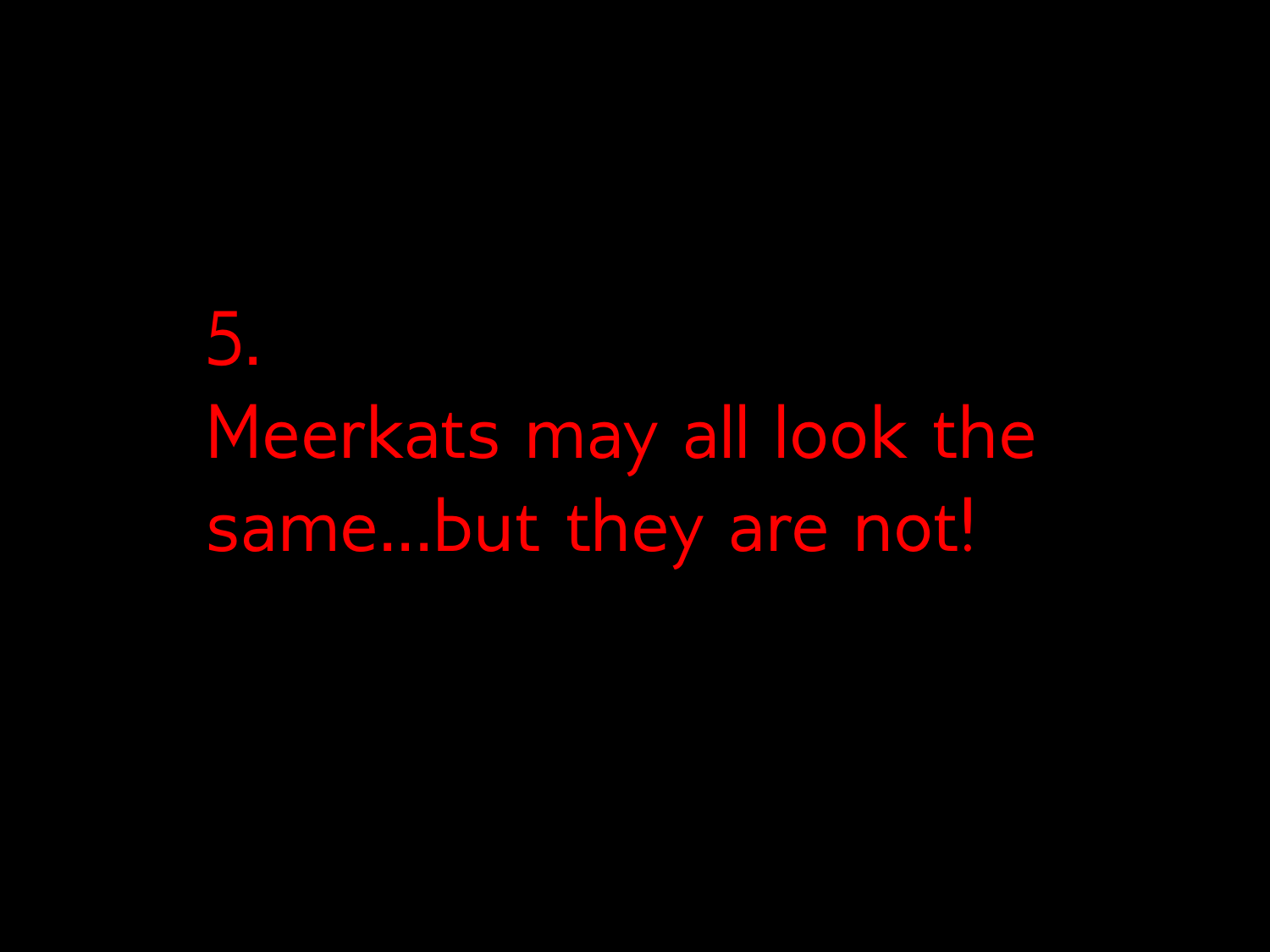

# 5. Meerkats may all look the same...but they are not!